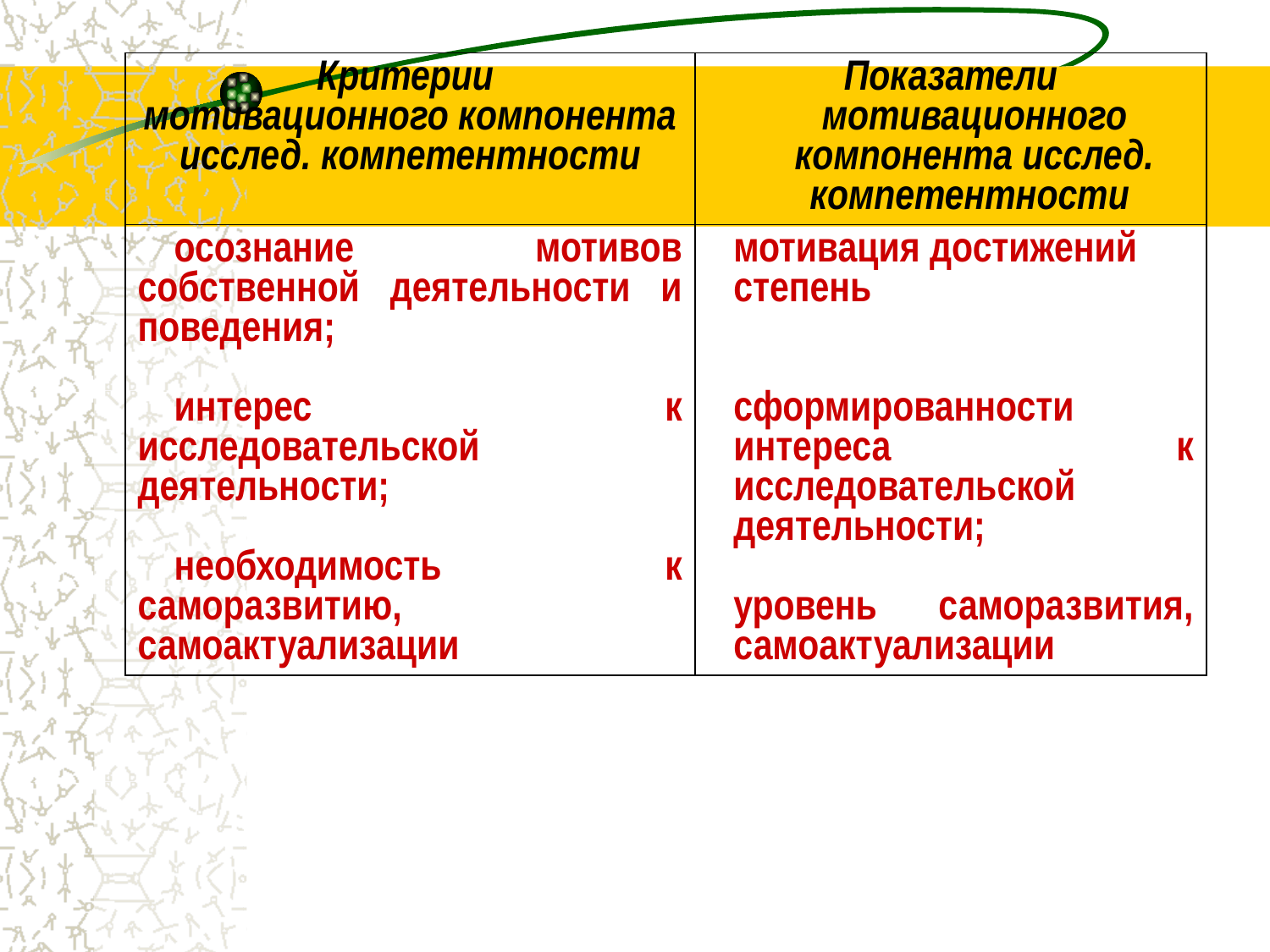

| Критерии мотивационного компонента исслед. компетентности | Показатели мотивационного компонента исслед. компетентности |
| --- | --- |
| осознание мотивов собственной деятельности и поведения; интерес к исследовательской деятельности; необходимость к саморазвитию, самоактуализации | мотивация достижений степень сформированности интереса к исследовательской деятельности; уровень саморазвития, самоактуализации |